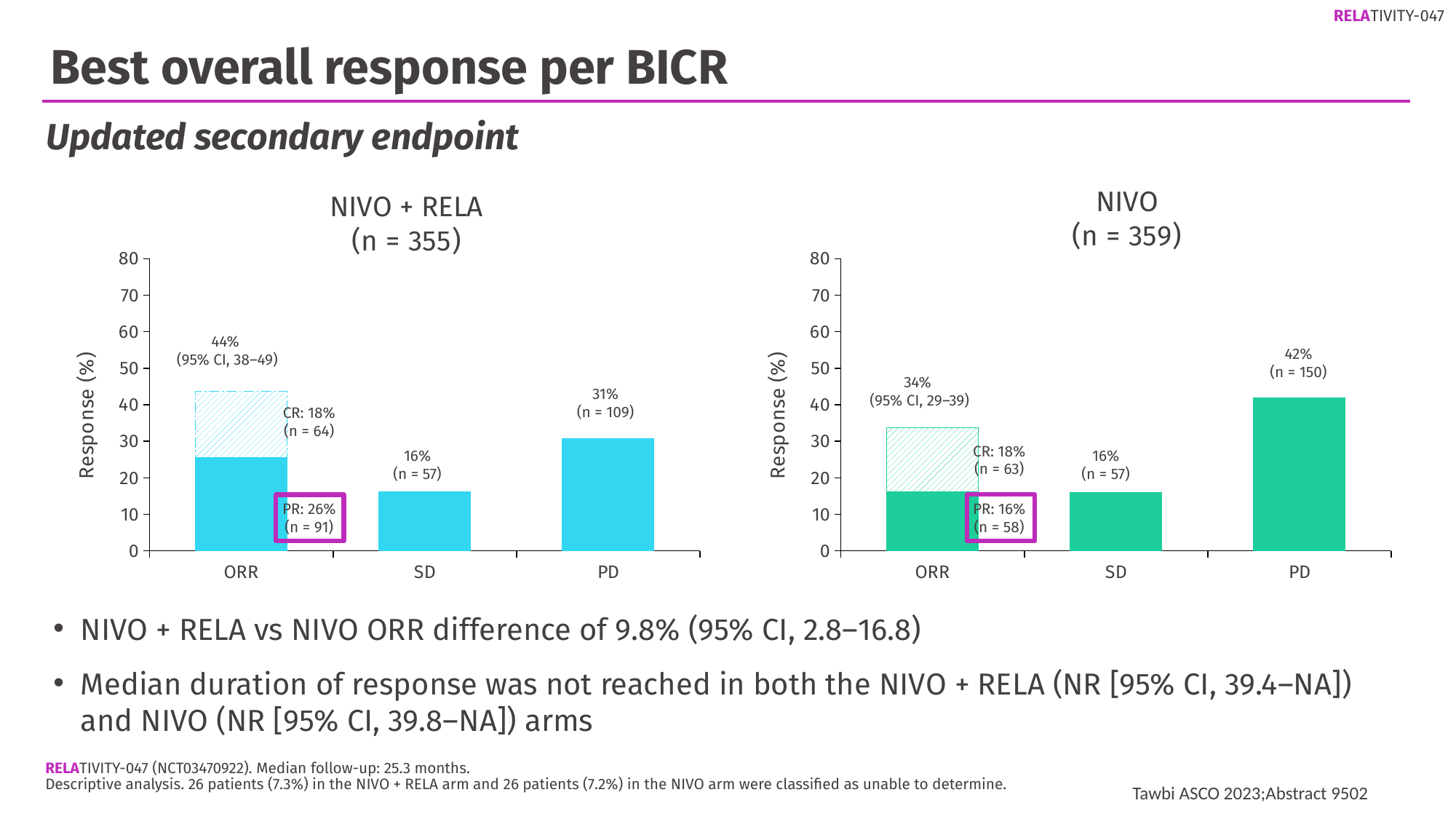

# Best overall response per BICR
Updated secondary endpoint

### Chart: NIVO
(n = 359)

| Category | Series 1 | Series 2 |
|---|---|---|
| ORR | 16.2 | 17.5 |
| SD | None | 15.9 |
| PD | None | 41.8 |

### Chart: NIVO + RELA
(n = 355)

| Category | Series 1 | Series 2 |
|---|---|---|
| ORR | 25.6 | 18.0 |
| SD | None | 16.1 |
| PD | None | 30.7 |
44%
(95% CI, 38–49)
42%
(n = 150)
34%
(95% CI, 29–39)
31%
(n = 109)
CR: 18%
(n = 64)
CR: 18%
(n = 63)
16%
(n = 57)
16%
(n = 57)

PR: 26%
(n = 91)
PR: 16%
(n = 58)
NIVO + RELA vs NIVO ORR difference of 9.8% (95% CI, 2.8–16.8)
Median duration of response was not reached in both the NIVO + RELA (NR [95% CI, 39.4–NA]) and NIVO (NR [95% CI, 39.8–NA]) arms
RELATIVITY-047 (NCT03470922). Median follow-up: 25.3 months.
Descriptive analysis. 26 patients (7.3%) in the NIVO + RELA arm and 26 patients (7.2%) in the NIVO arm were classified as unable to determine.
Tawbi ASCO 2023;Abstract 9502